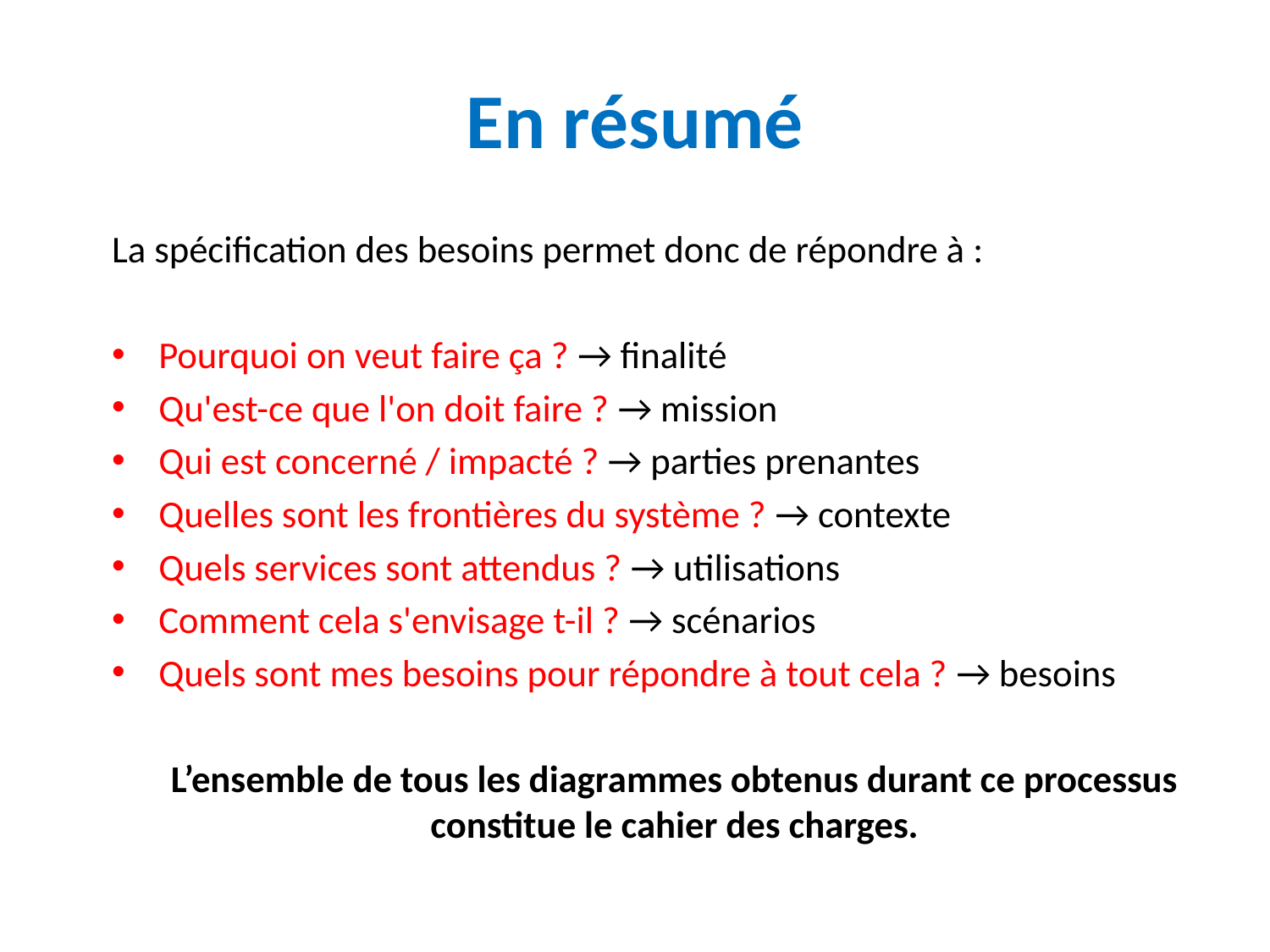

# En résumé
La spécification des besoins permet donc de répondre à :

Pourquoi on veut faire ça ? → finalité
Qu'est-ce que l'on doit faire ? → mission
Qui est concerné / impacté ? → parties prenantes
Quelles sont les frontières du système ? → contexte
Quels services sont attendus ? → utilisations
Comment cela s'envisage t-il ? → scénarios
Quels sont mes besoins pour répondre à tout cela ? → besoins

L’ensemble de tous les diagrammes obtenus durant ce processus constitue le cahier des charges.